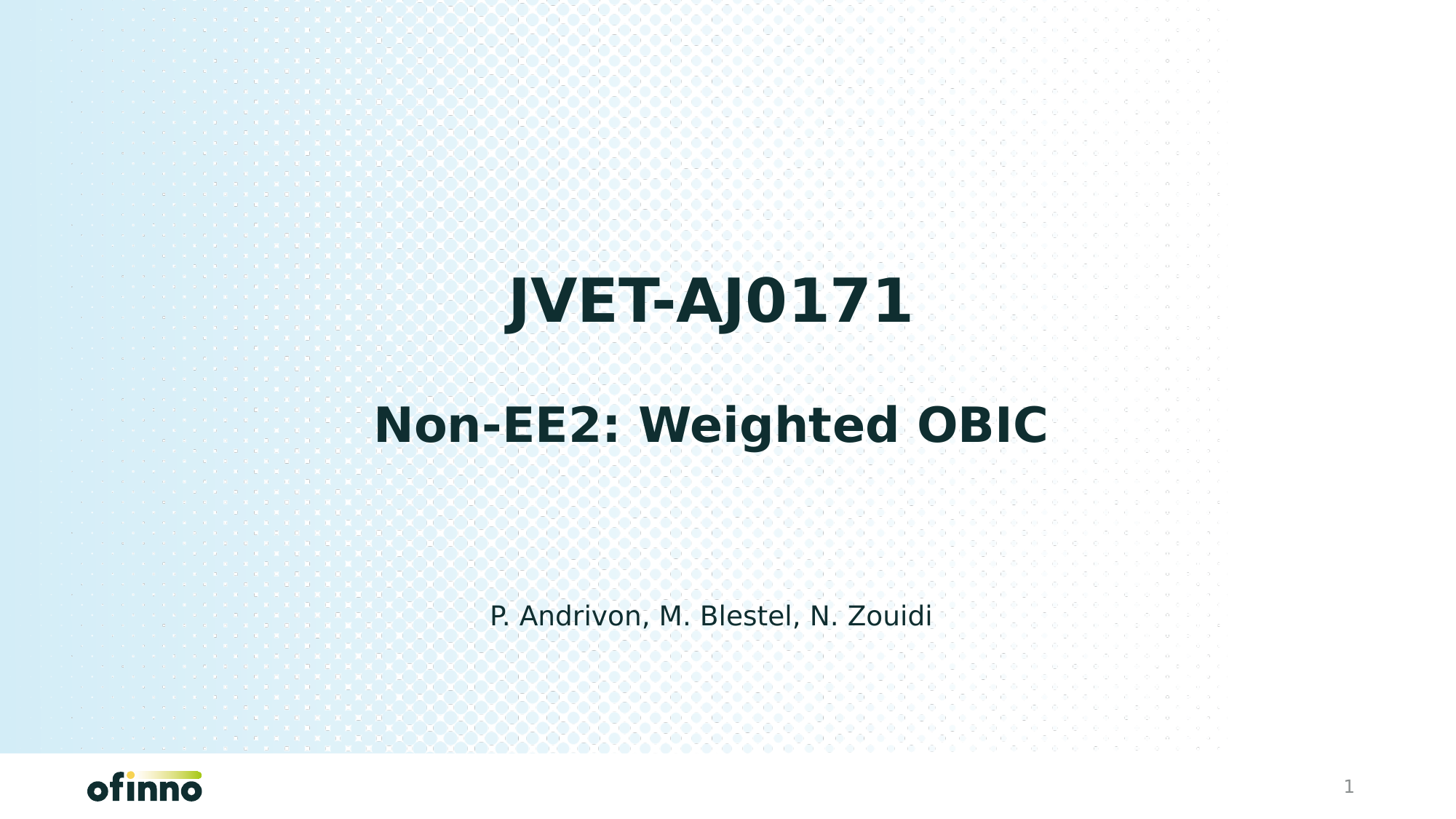

# JVET-AJ0171 Non-EE2: Weighted OBIC
P. Andrivon, M. Blestel, N. Zouidi
1